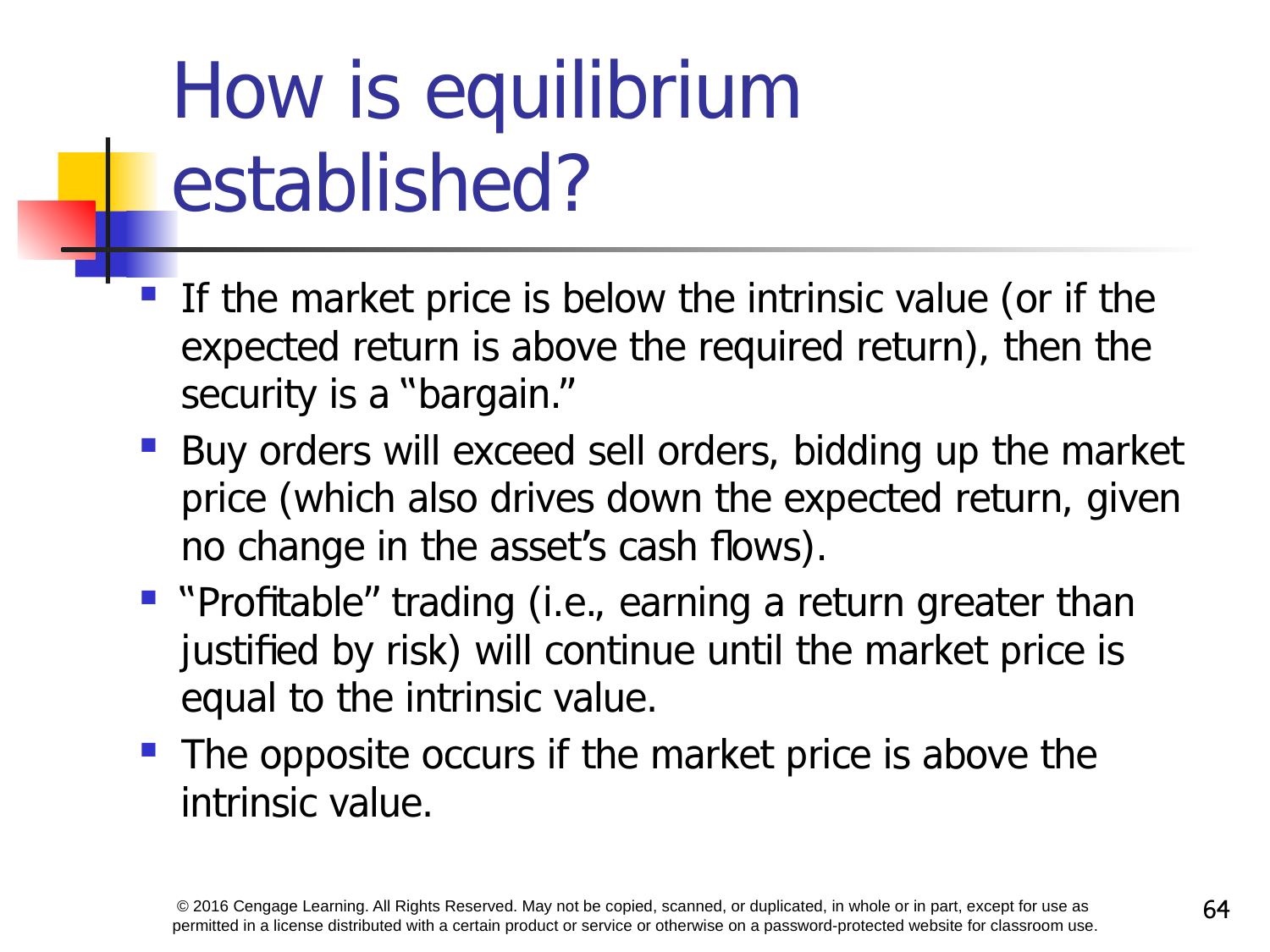

How is equilibrium established?
If the market price is below the intrinsic value (or if the expected return is above the required return), then the security is a “bargain.”
Buy orders will exceed sell orders, bidding up the market price (which also drives down the expected return, given no change in the asset’s cash flows).
“Profitable” trading (i.e., earning a return greater than justified by risk) will continue until the market price is equal to the intrinsic value.
The opposite occurs if the market price is above the intrinsic value.
64